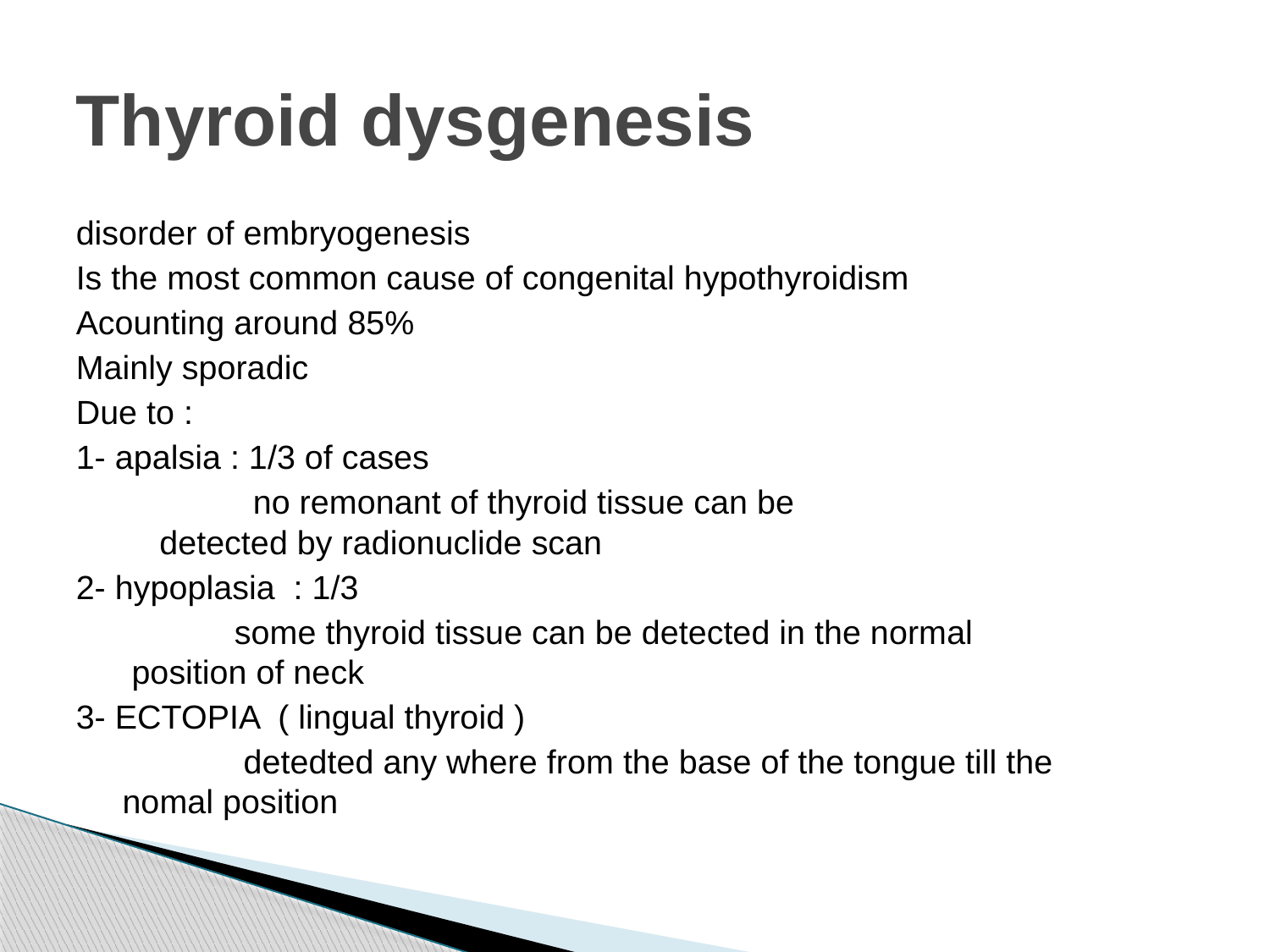

# Thyroid dysgenesis
disorder of embryogenesis
Is the most common cause of congenital hypothyroidism
Acounting around 85%
Mainly sporadic
Due to :
1- apalsia : 1/3 of cases
                   no remonant of thyroid tissue can be                                                    detected by radionuclide scan
2- hypoplasia  : 1/3
                 some thyroid tissue can be detected in the normal                              position of neck
3- ECTOPIA  ( lingual thyroid )
                  detedted any where from the base of the tongue till the                     nomal position